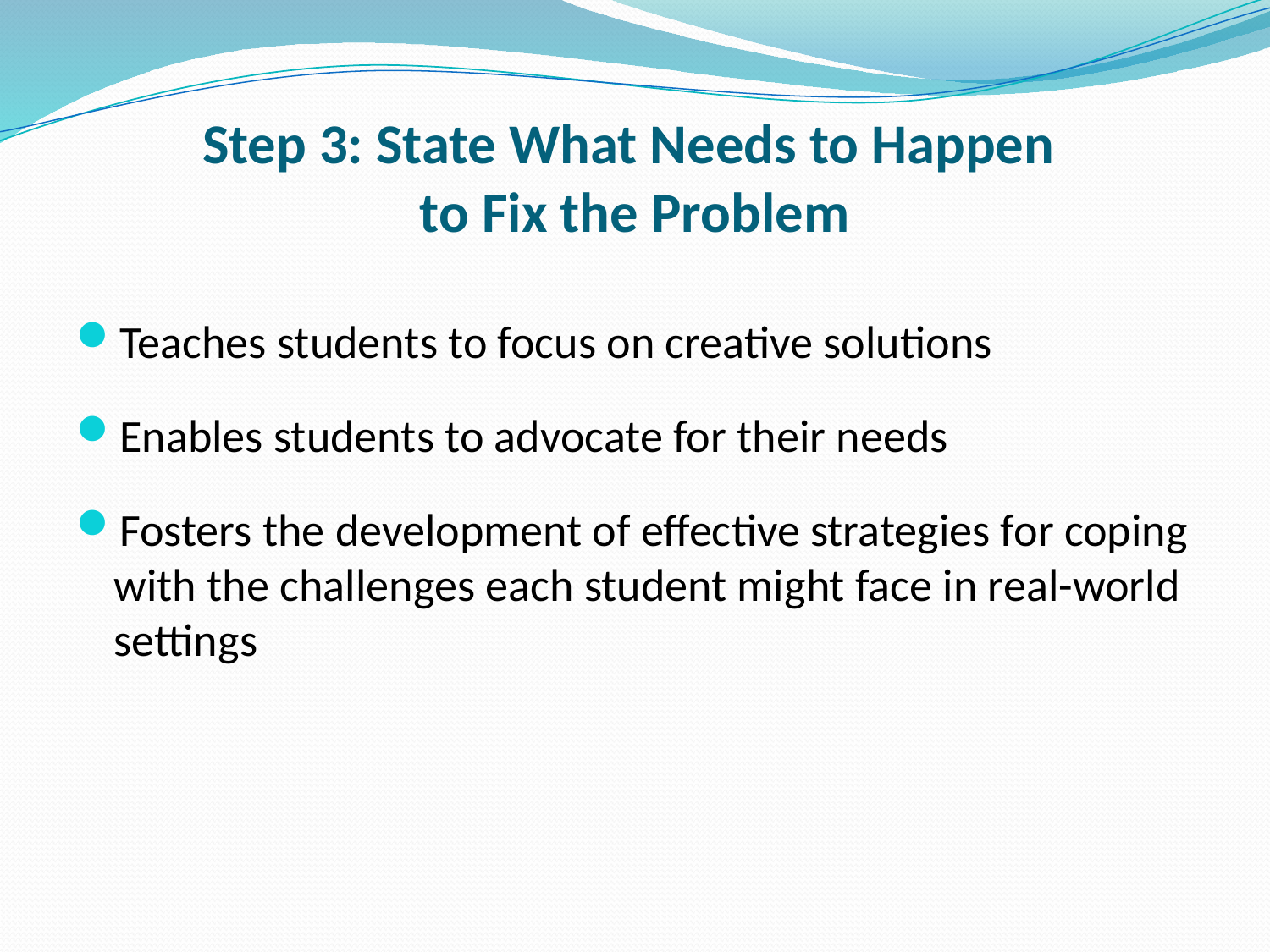

# Step 3: State What Needs to Happen to Fix the Problem
Teaches students to focus on creative solutions

Enables students to advocate for their needs

Fosters the development of effective strategies for coping with the challenges each student might face in real-world settings